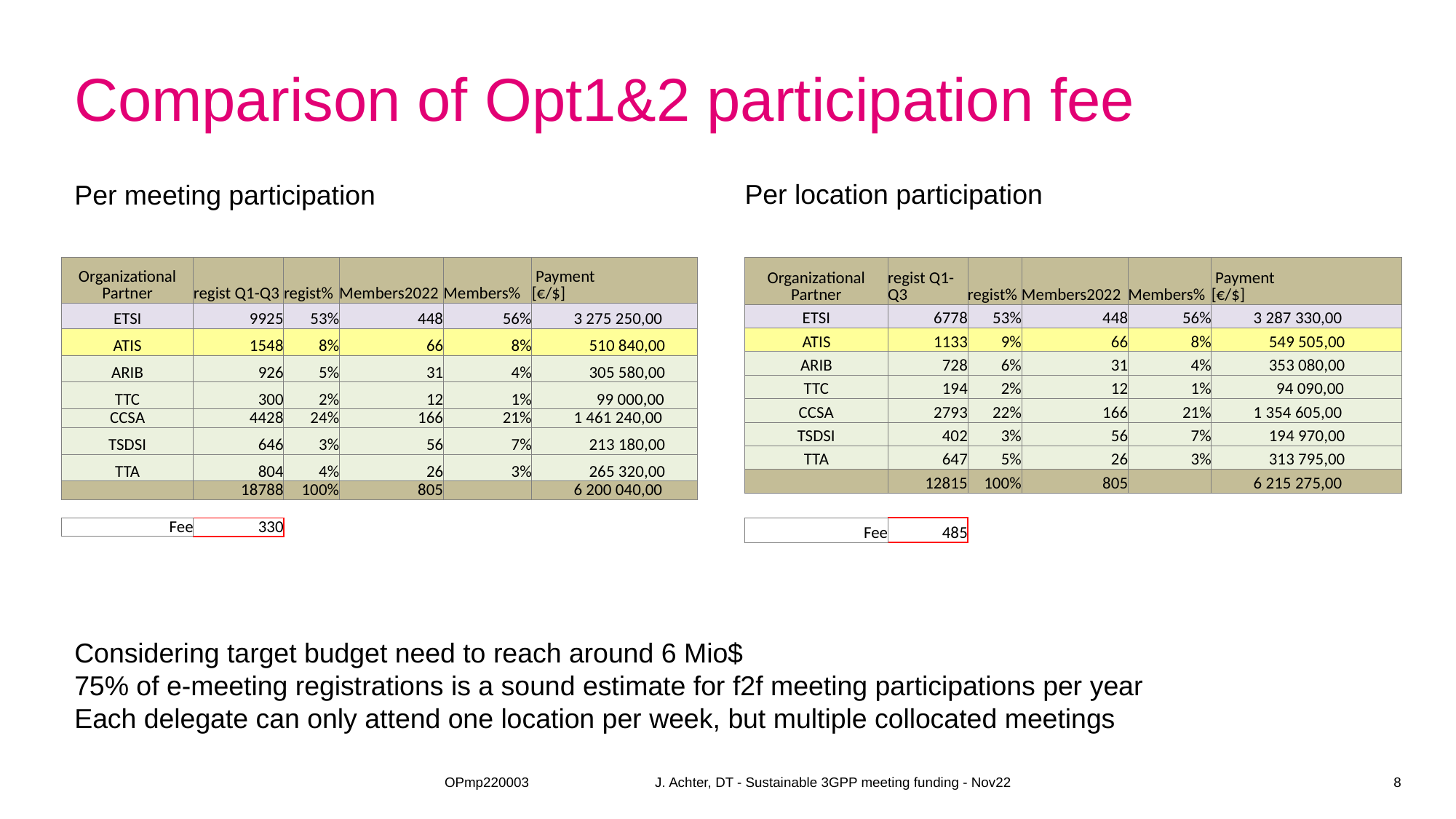

# Comparison of Opt1&2 participation fee
Per location participation

Per meeting participation
| Organizational Partner | regist Q1-Q3 | regist% | Members2022 | Members% | Payment [€/$] |
| --- | --- | --- | --- | --- | --- |
| ETSI | 9925 | 53% | 448 | 56% | 3 275 250,00 |
| ATIS | 1548 | 8% | 66 | 8% | 510 840,00 |
| ARIB | 926 | 5% | 31 | 4% | 305 580,00 |
| TTC | 300 | 2% | 12 | 1% | 99 000,00 |
| CCSA | 4428 | 24% | 166 | 21% | 1 461 240,00 |
| TSDSI | 646 | 3% | 56 | 7% | 213 180,00 |
| TTA | 804 | 4% | 26 | 3% | 265 320,00 |
|  | 18788 | 100% | 805 |  | 6 200 040,00 |
|  |  |  |  |  |  |
| Fee | 330 |  |  |  |  |
| Organizational Partner | regist Q1-Q3 | regist% | Members2022 | Members% | Payment [€/$] |
| --- | --- | --- | --- | --- | --- |
| ETSI | 6778 | 53% | 448 | 56% | 3 287 330,00 |
| ATIS | 1133 | 9% | 66 | 8% | 549 505,00 |
| ARIB | 728 | 6% | 31 | 4% | 353 080,00 |
| TTC | 194 | 2% | 12 | 1% | 94 090,00 |
| CCSA | 2793 | 22% | 166 | 21% | 1 354 605,00 |
| TSDSI | 402 | 3% | 56 | 7% | 194 970,00 |
| TTA | 647 | 5% | 26 | 3% | 313 795,00 |
|  | 12815 | 100% | 805 |  | 6 215 275,00 |
|  |  |  |  |  |  |
| Fee | 485 |  |  |  |  |
Considering target budget need to reach around 6 Mio$
75% of e-meeting registrations is a sound estimate for f2f meeting participations per year
Each delegate can only attend one location per week, but multiple collocated meetings
OPmp220003                                 J. Achter, DT - Sustainable 3GPP meeting funding - Nov22
8